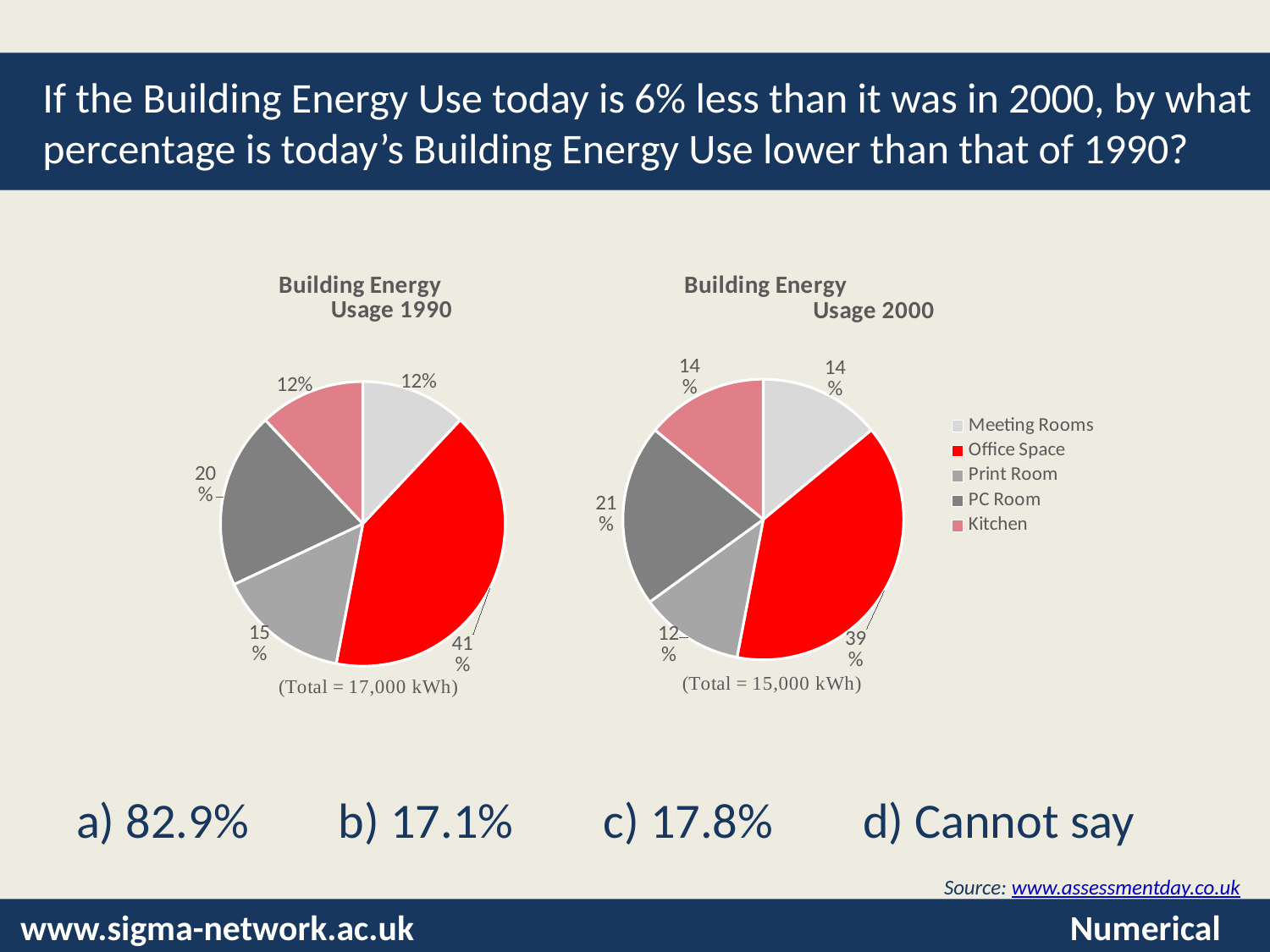

# If the Building Energy Use today is 6% less than it was in 2000, by what percentage is today’s Building Energy Use lower than that of 1990?

### Chart: Building Energy                                          Usage 2000

| Category | Building Energy Usage 2000 |
|---|---|
| Meeting Rooms | 0.14 |
| Office Space | 0.39 |
| Print Room | 0.12 |
| PC Room | 0.21 |
| Kitchen | 0.14 |

### Chart: Building Energy             Usage 1990

| Category | Building Energy Usage 1990 |
|---|---|
| Meeting Rooms | 0.12 |
| Office Space | 0.41 |
| Print Room | 0.15 |
| PC Room | 0.2 |
| Kitchen | 0.12 |
a) 82.9%        b) 17.1%        c) 17.8%        d) Cannot say
Source: www.assessmentday.co.uk